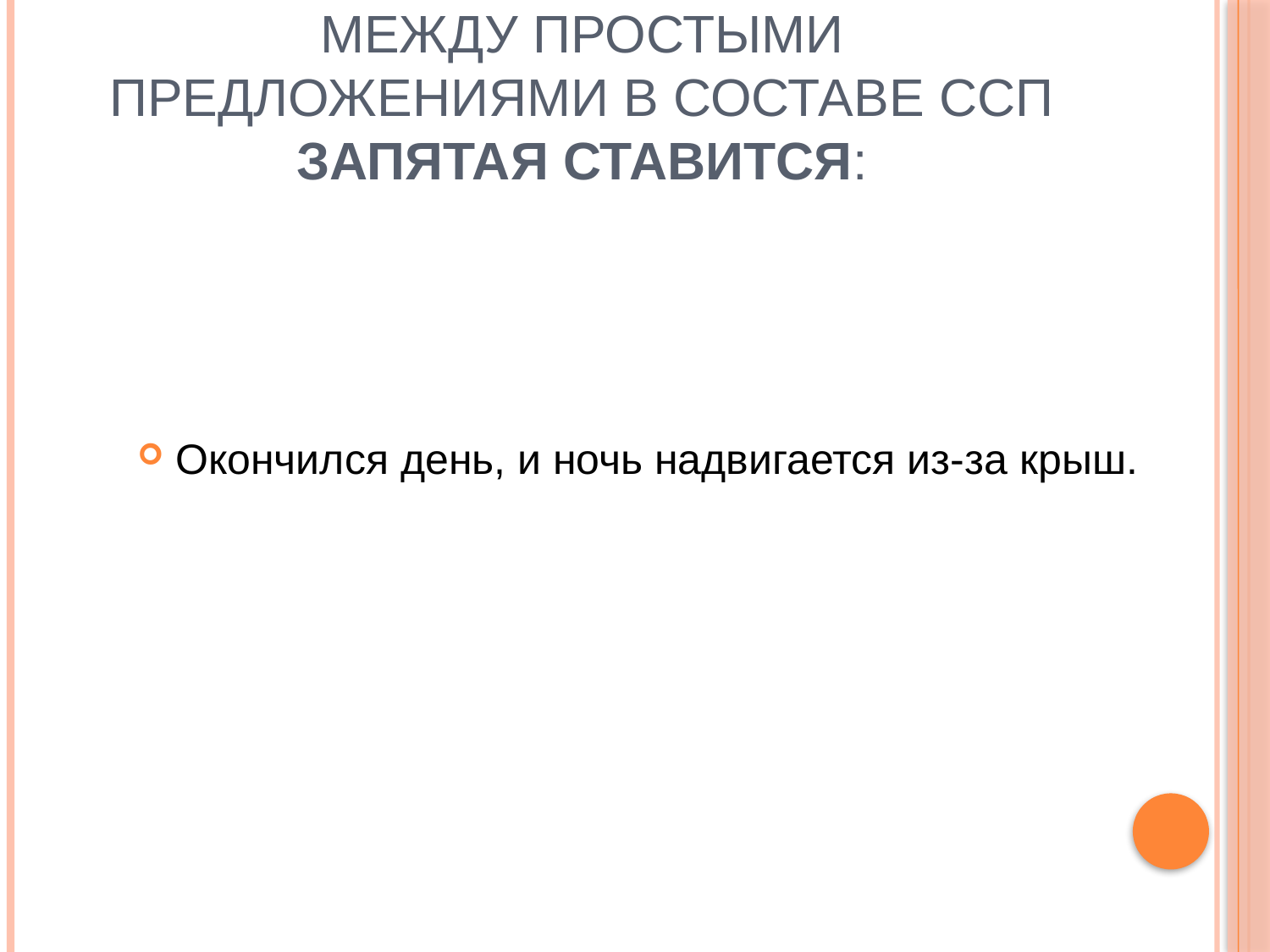

# Между простыми предложениями в составе ССП запятая ставится:
Окончился день, и ночь надвигается из-за крыш.